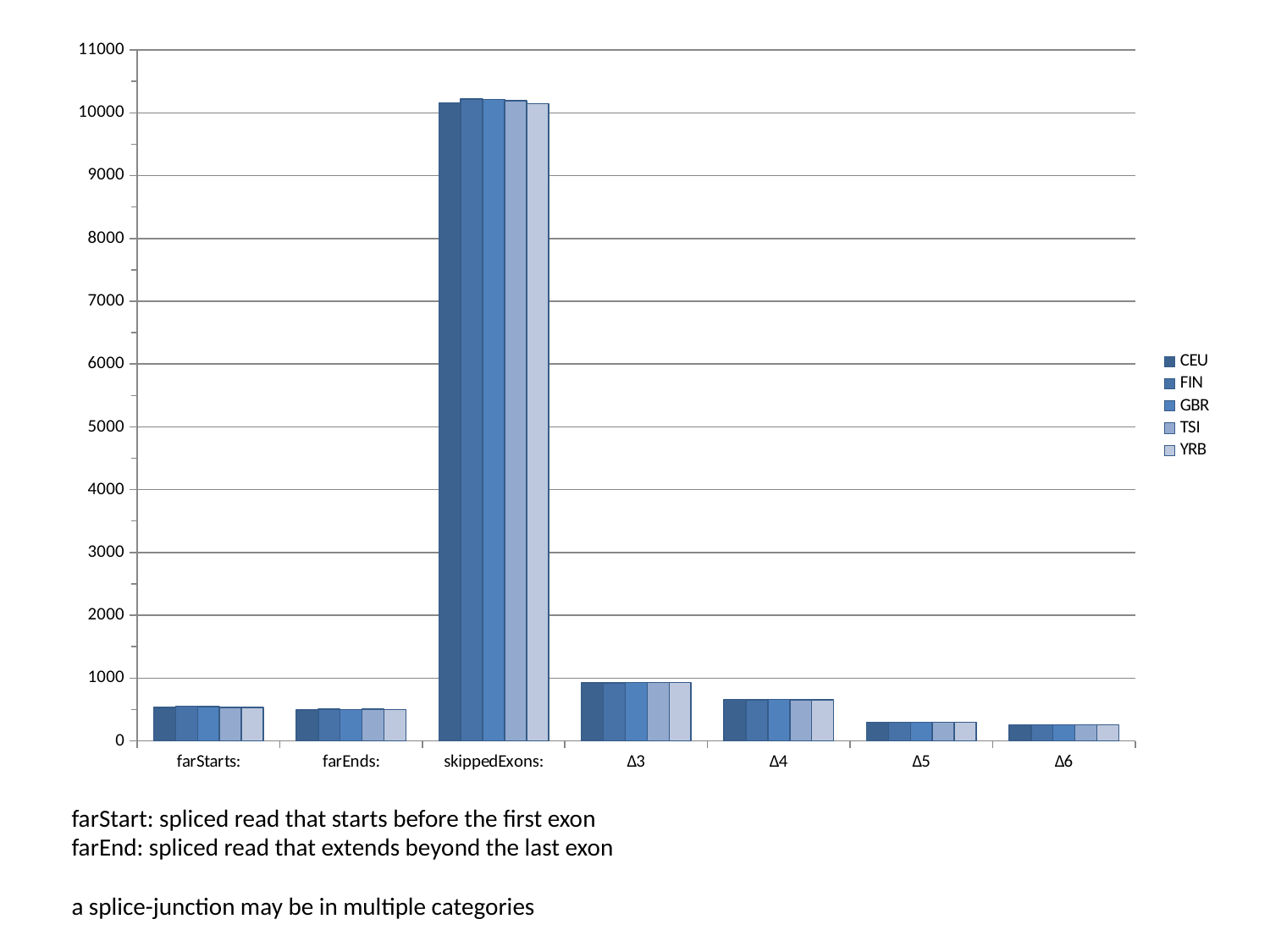

### Chart

| Category | CEU | FIN | GBR | TSI | YRB |
|---|---|---|---|---|---|
| farStarts: | 534.0 | 550.0 | 544.0 | 536.0 | 534.0 |
| farEnds: | 493.0 | 503.0 | 500.0 | 502.0 | 496.0 |
| skippedExons: | 10158.0 | 10220.0 | 10211.0 | 10189.0 | 10142.0 |
| Δ3 | 922.0 | 926.0 | 928.0 | 929.0 | 927.0 |
| Δ4 | 658.0 | 656.0 | 658.0 | 655.0 | 654.0 |
| Δ5 | 295.0 | 298.0 | 297.0 | 296.0 | 298.0 |
| Δ6 | 255.0 | 254.0 | 253.0 | 255.0 | 254.0 |
farStart: spliced read that starts before the first exon
farEnd: spliced read that extends beyond the last exon

a splice-junction may be in multiple categories